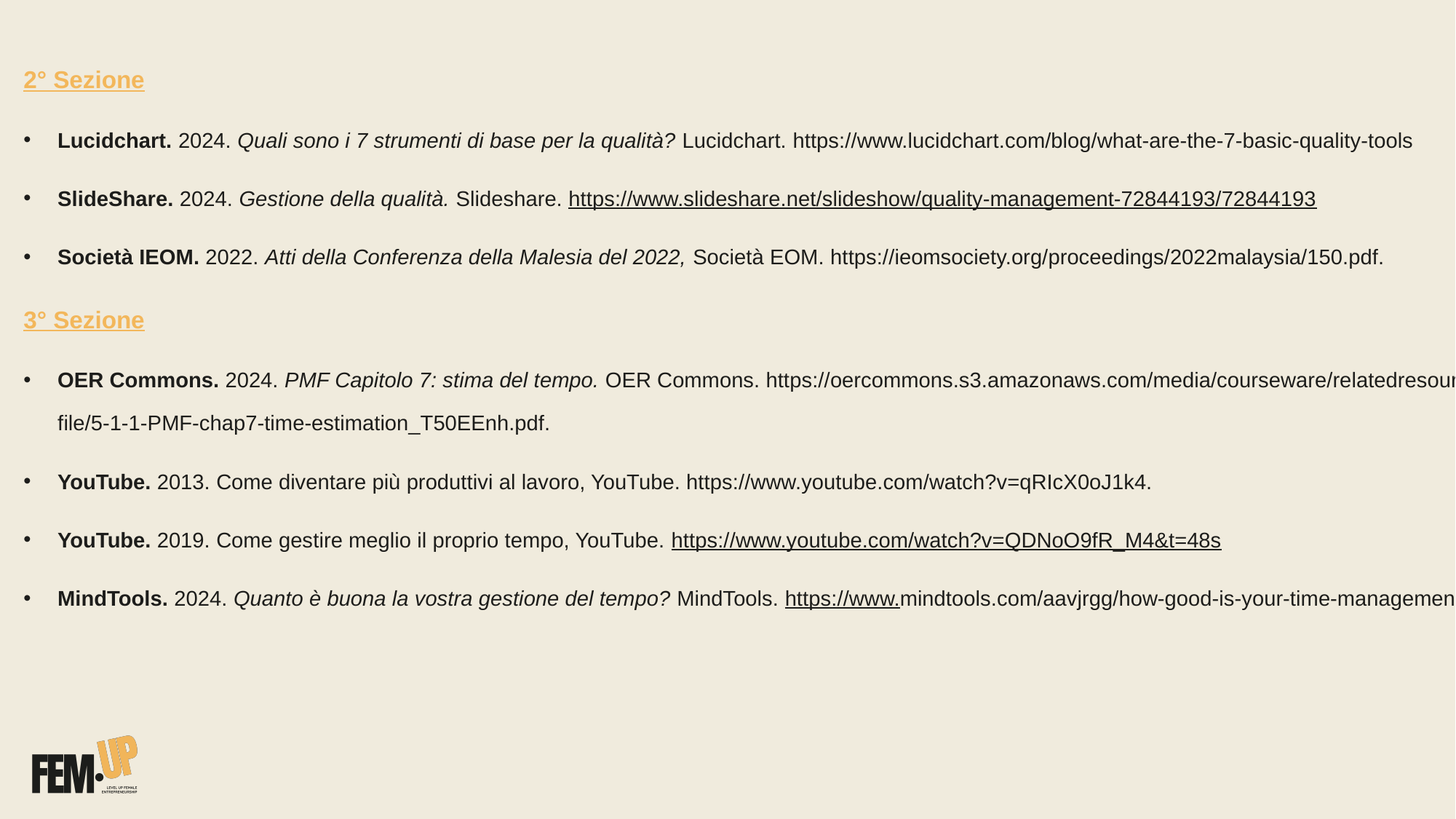

2° Sezione
Lucidchart. 2024. Quali sono i 7 strumenti di base per la qualità? Lucidchart. https://www.lucidchart.com/blog/what-are-the-7-basic-quality-tools
SlideShare. 2024. Gestione della qualità. Slideshare. https://www.slideshare.net/slideshow/quality-management-72844193/72844193
Società IEOM. 2022. Atti della Conferenza della Malesia del 2022, Società EOM. https://ieomsociety.org/proceedings/2022malaysia/150.pdf.
3° Sezione
OER Commons. 2024. PMF Capitolo 7: stima del tempo. OER Commons. https://oercommons.s3.amazonaws.com/media/courseware/relatedresource/file/5-1-1-PMF-chap7-time-estimation_T50EEnh.pdf.
YouTube. 2013. Come diventare più produttivi al lavoro, YouTube. https://www.youtube.com/watch?v=qRIcX0oJ1k4.
YouTube. 2019. Come gestire meglio il proprio tempo, YouTube. https://www.youtube.com/watch?v=QDNoO9fR_M4&t=48s
MindTools. 2024. Quanto è buona la vostra gestione del tempo? MindTools. https://www.mindtools.com/aavjrgg/how-good-is-your-time-management